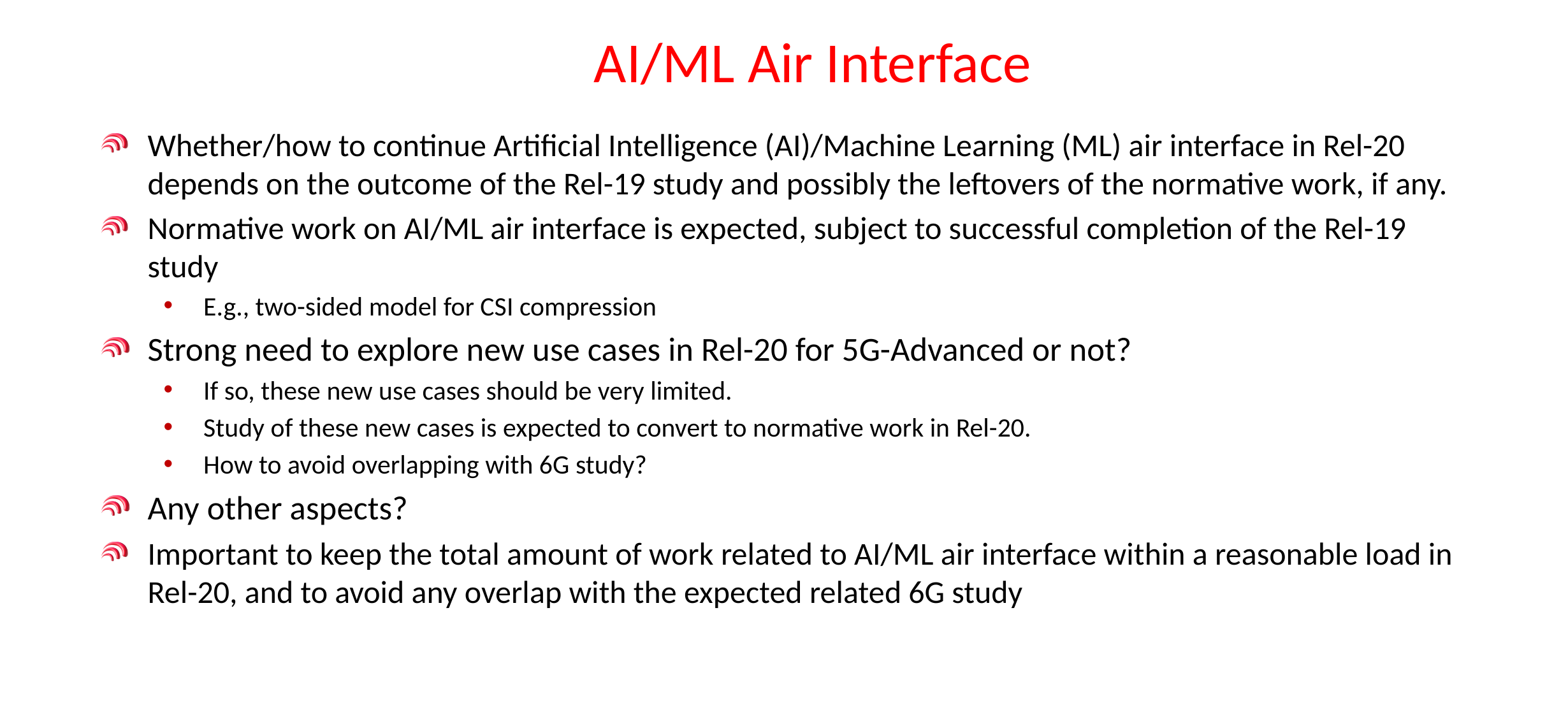

# AI/ML Air Interface
Whether/how to continue Artificial Intelligence (AI)/Machine Learning (ML) air interface in Rel-20 depends on the outcome of the Rel-19 study and possibly the leftovers of the normative work, if any.
Normative work on AI/ML air interface is expected, subject to successful completion of the Rel-19 study
E.g., two-sided model for CSI compression
Strong need to explore new use cases in Rel-20 for 5G-Advanced or not?
If so, these new use cases should be very limited.
Study of these new cases is expected to convert to normative work in Rel-20.
How to avoid overlapping with 6G study?
Any other aspects?
Important to keep the total amount of work related to AI/ML air interface within a reasonable load in Rel-20, and to avoid any overlap with the expected related 6G study